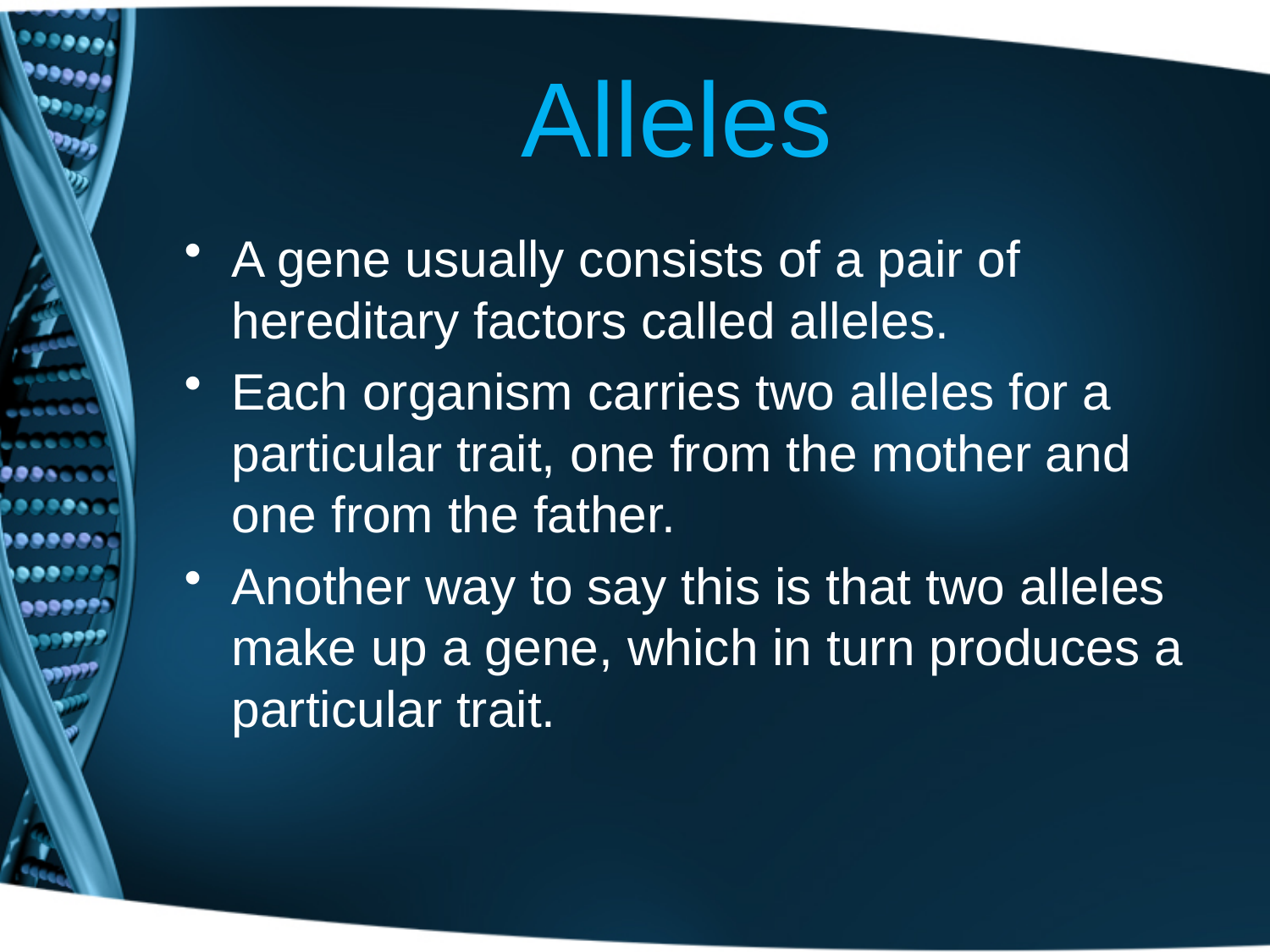

# Alleles
A gene usually consists of a pair of hereditary factors called alleles.
Each organism carries two alleles for a particular trait, one from the mother and one from the father.
Another way to say this is that two alleles make up a gene, which in turn produces a particular trait.